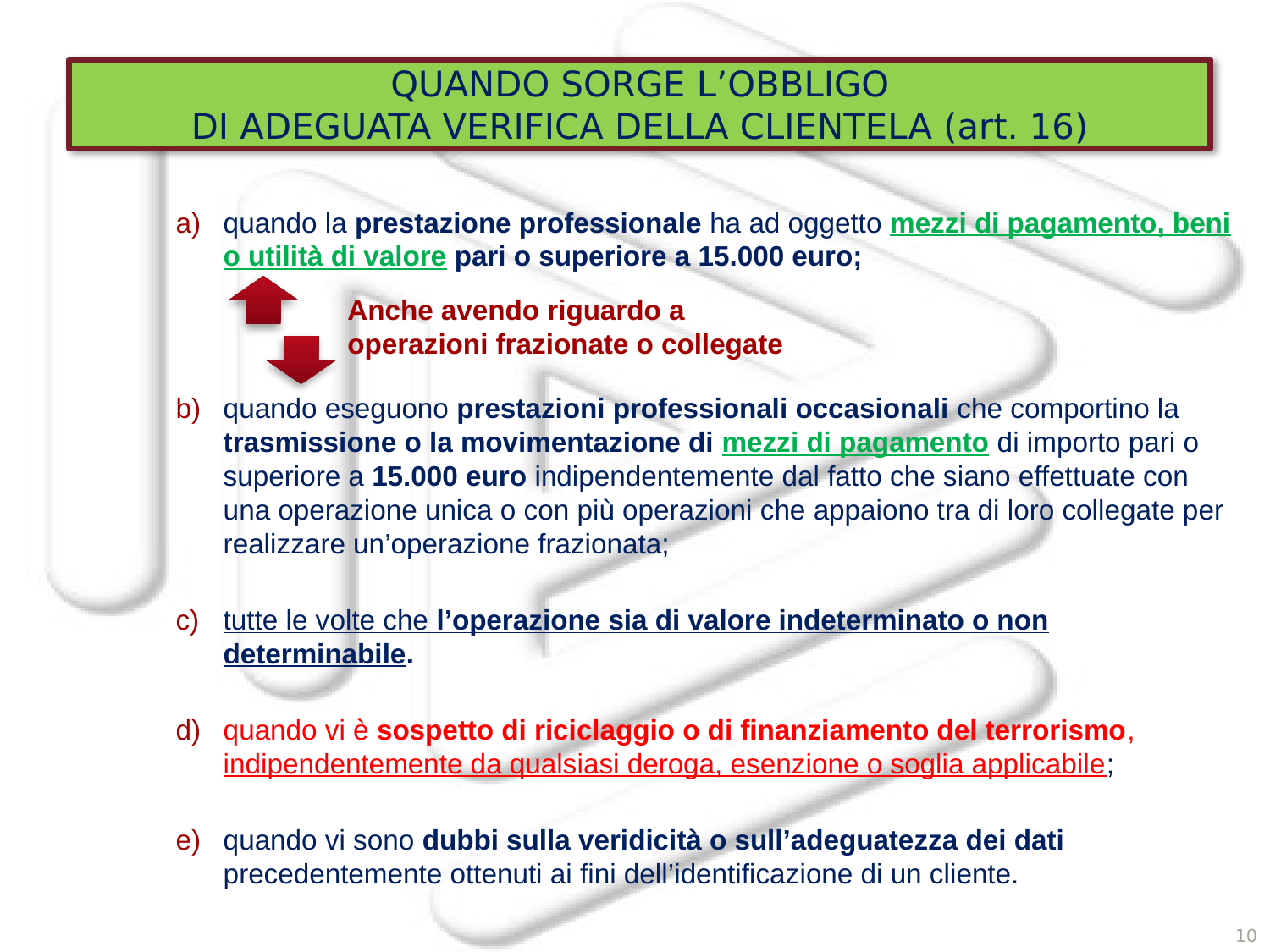

QUANDO SORGE L’OBBLIGO
DI ADEGUATA VERIFICA DELLA CLIENTELA (art. 16)
quando la prestazione professionale ha ad oggetto mezzi di pagamento, beni o utilità di valore pari o superiore a 15.000 euro;

quando eseguono prestazioni professionali occasionali che comportino la trasmissione o la movimentazione di mezzi di pagamento di importo pari o superiore a 15.000 euro indipendentemente dal fatto che siano effettuate con una operazione unica o con più operazioni che appaiono tra di loro collegate per realizzare un’operazione frazionata;
tutte le volte che l’operazione sia di valore indeterminato o non determinabile.
quando vi è sospetto di riciclaggio o di finanziamento del terrorismo, indipendentemente da qualsiasi deroga, esenzione o soglia applicabile;
quando vi sono dubbi sulla veridicità o sull’adeguatezza dei dati precedentemente ottenuti ai fini dell’identificazione di un cliente.

Anche avendo riguardo a
operazioni frazionate o collegate

10